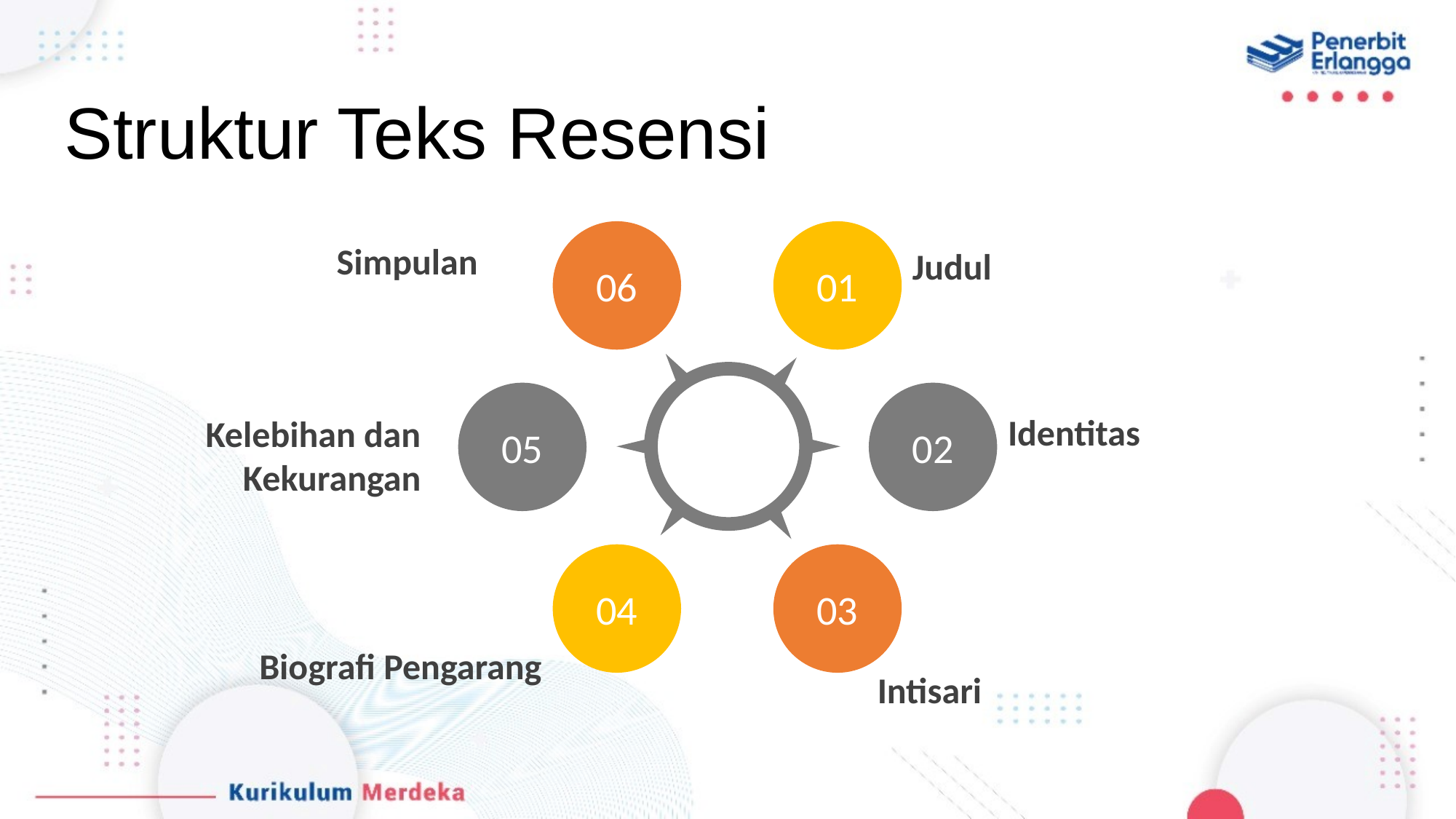

# Struktur Teks Resensi
06
01
Simpulan
Judul

05
02
Identitas
Kelebihan dan Kekurangan
04
03
Biografi Pengarang
Intisari